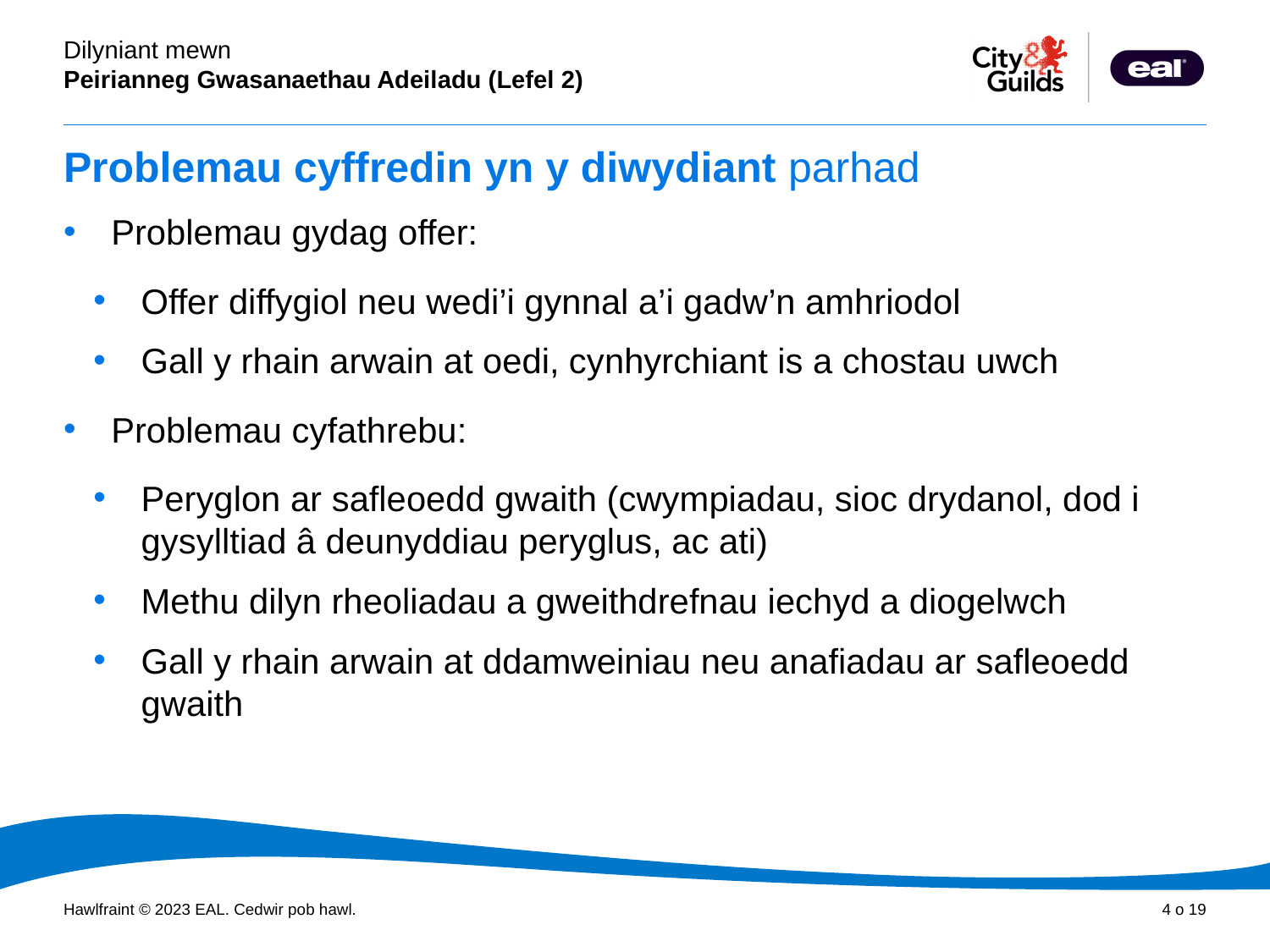

# Problemau cyffredin yn y diwydiant parhad
Problemau gydag offer:
Offer diffygiol neu wedi’i gynnal a’i gadw’n amhriodol
Gall y rhain arwain at oedi, cynhyrchiant is a chostau uwch
Problemau cyfathrebu:
Peryglon ar safleoedd gwaith (cwympiadau, sioc drydanol, dod i gysylltiad â deunyddiau peryglus, ac ati)
Methu dilyn rheoliadau a gweithdrefnau iechyd a diogelwch
Gall y rhain arwain at ddamweiniau neu anafiadau ar safleoedd gwaith